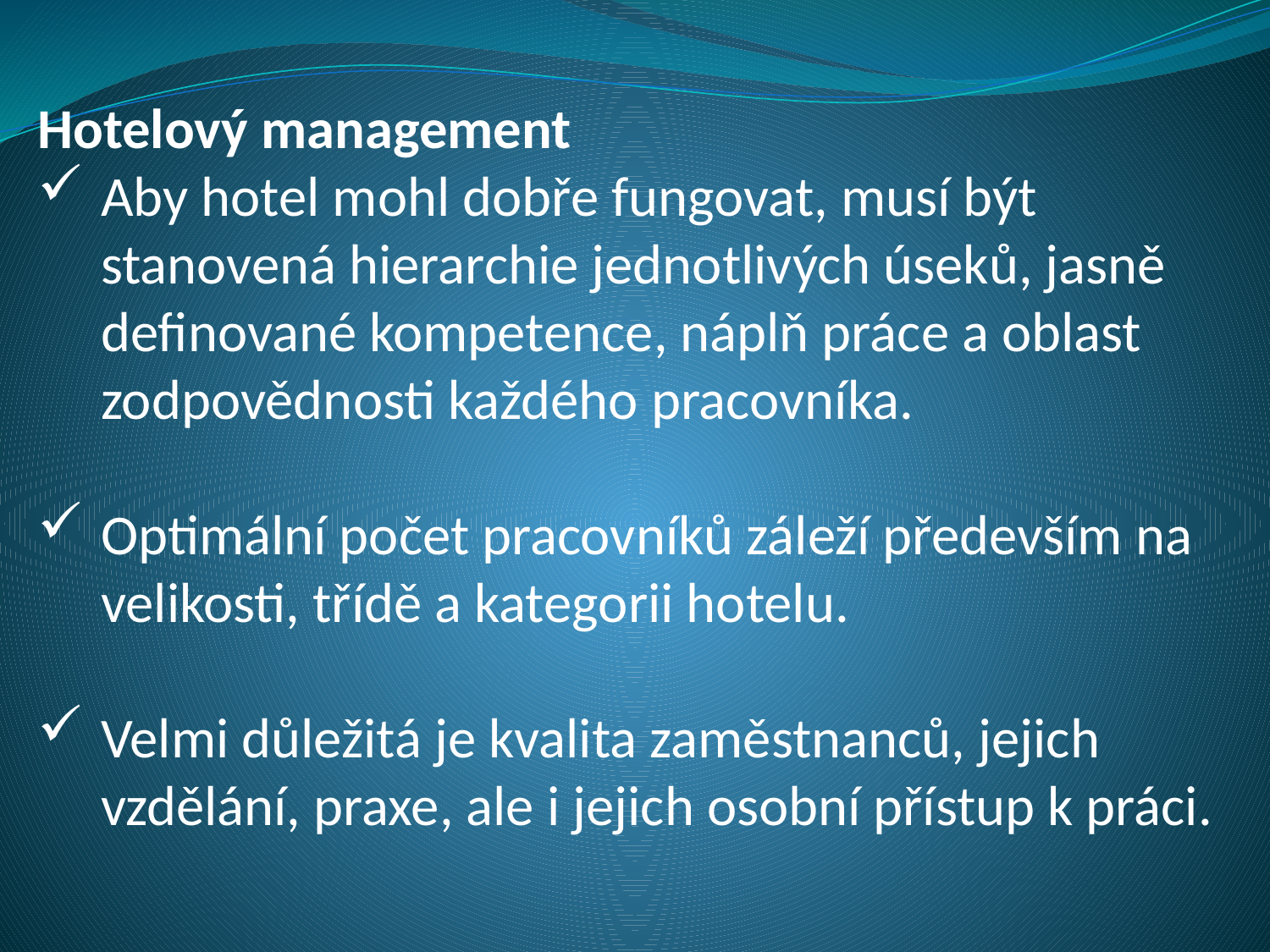

Hotelový management
Aby hotel mohl dobře fungovat, musí být stanovená hierarchie jednotlivých úseků, jasně definované kompetence, náplň práce a oblast zodpovědnosti každého pracovníka.

Optimální počet pracovníků záleží především na velikosti, třídě a kategorii hotelu.

Velmi důležitá je kvalita zaměstnanců, jejich vzdělání, praxe, ale i jejich osobní přístup k práci.